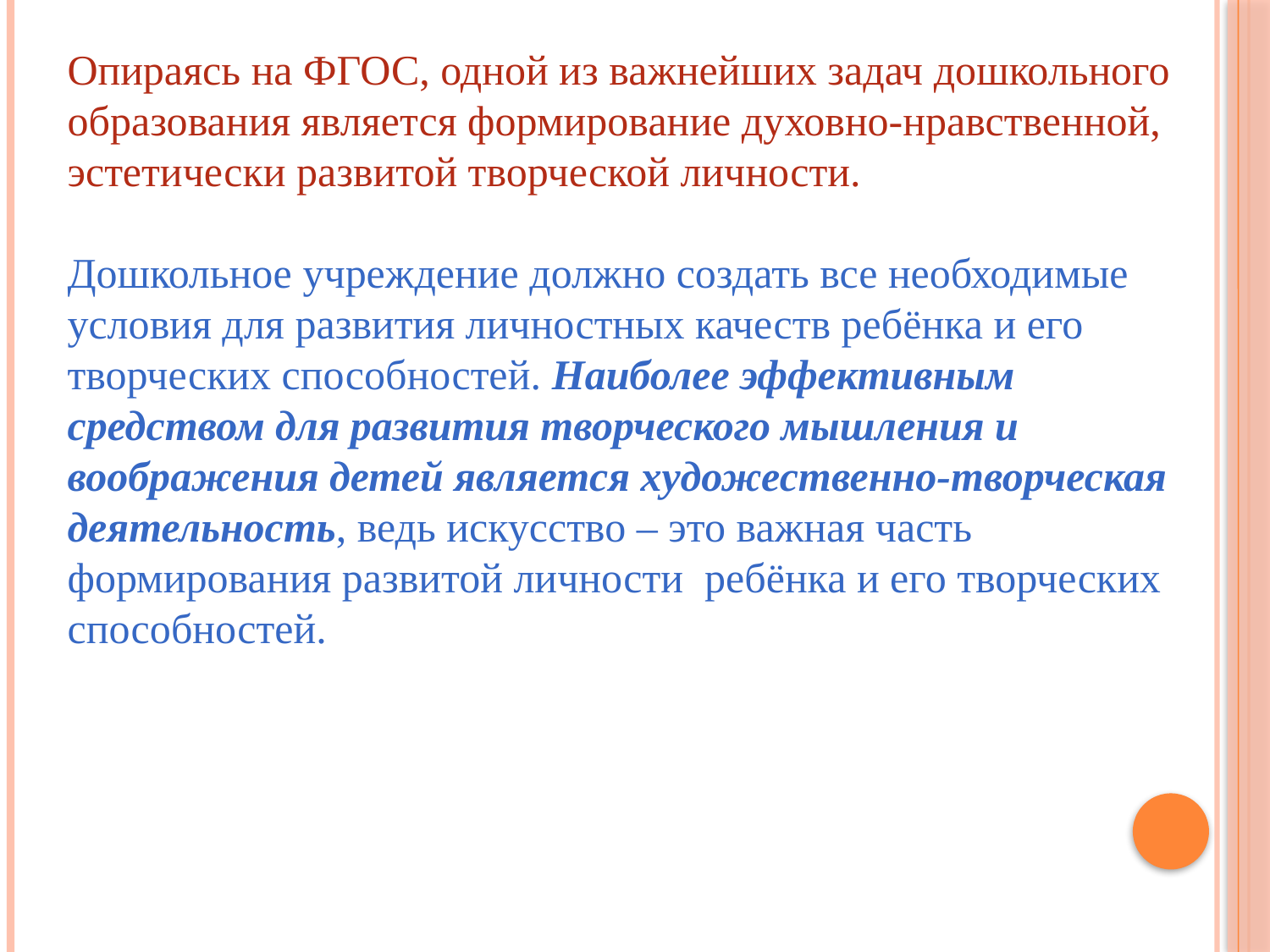

Опираясь на ФГОС, одной из важнейших задач дошкольного образования является формирование духовно-нравственной, эстетически развитой творческой личности.

Дошкольное учреждение должно создать все необходимые условия для развития личностных качеств ребёнка и его творческих способностей. Наиболее эффективным средством для развития творческого мышления и воображения детей является художественно-творческая деятельность, ведь искусство – это важная часть формирования развитой личности  ребёнка и его творческих способностей.